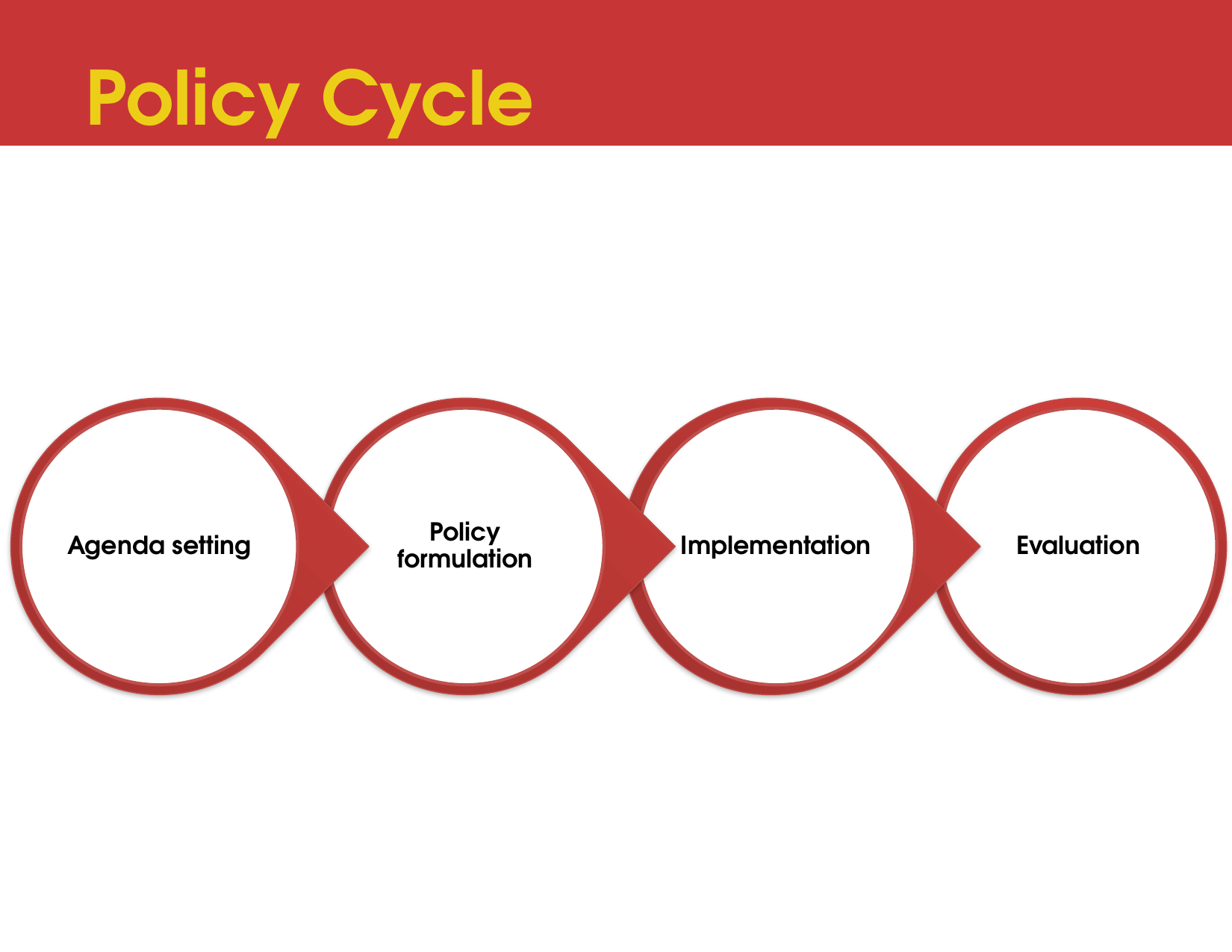

# Policy Cycle
Evaluation
Implementation
Policy formulation
Agenda setting